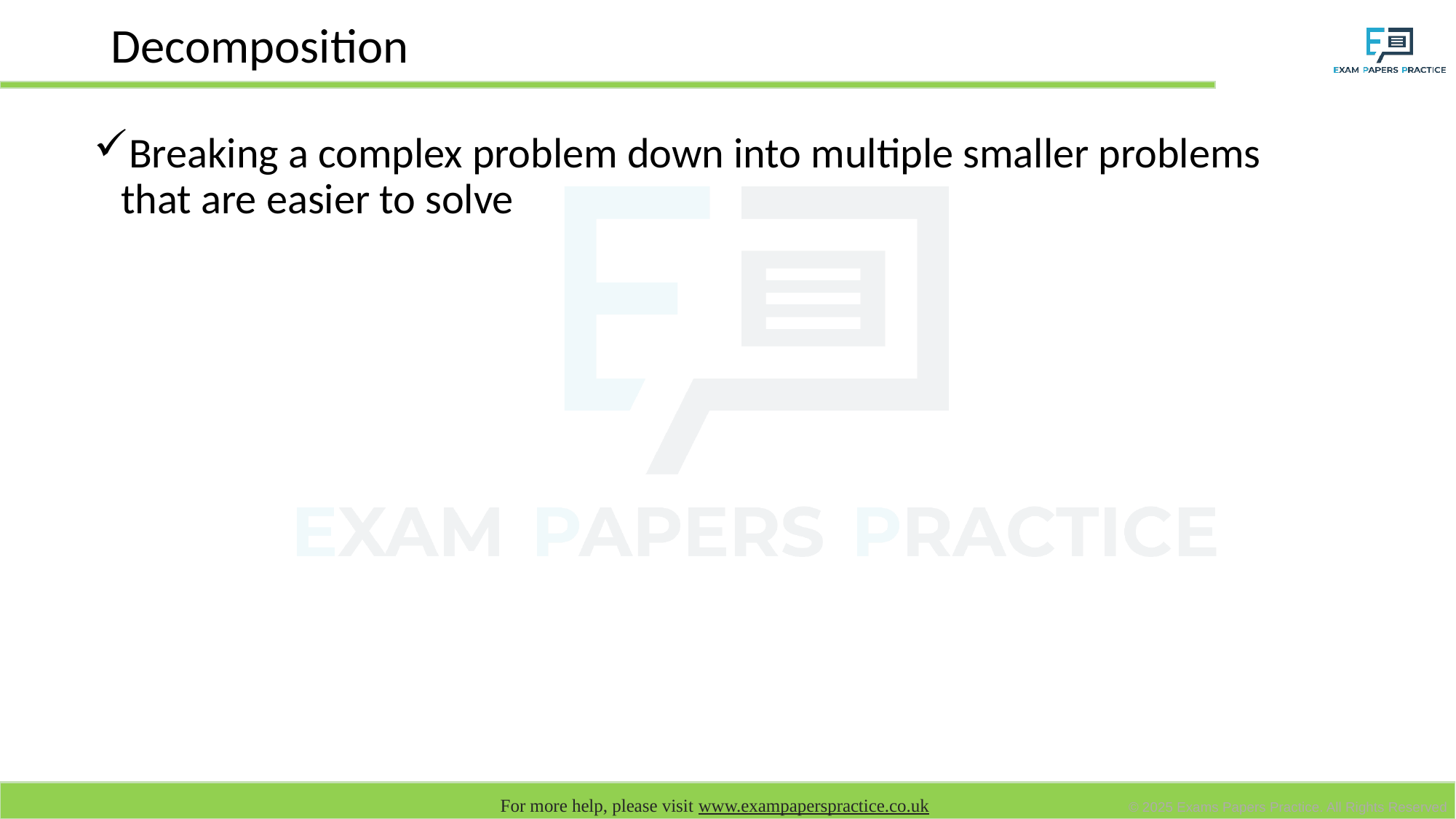

# Decomposition
Breaking a complex problem down into multiple smaller problems that are easier to solve